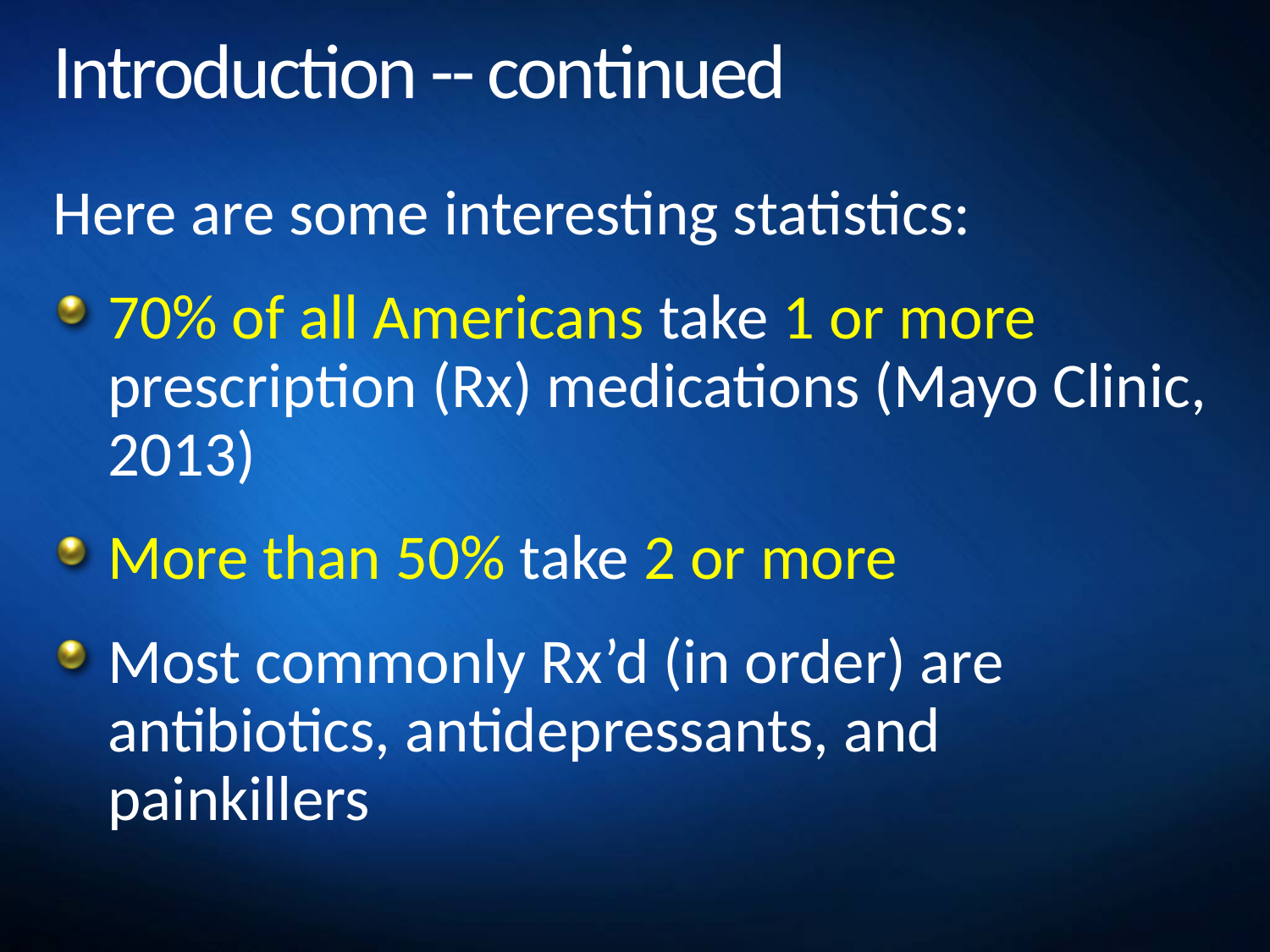

# Introduction -- continued
Here are some interesting statistics:

70% of all Americans take 1 or more prescription (Rx) medications (Mayo Clinic, 2013)

More than 50% take 2 or more

Most commonly Rx’d (in order) are antibiotics, antidepressants, and painkillers